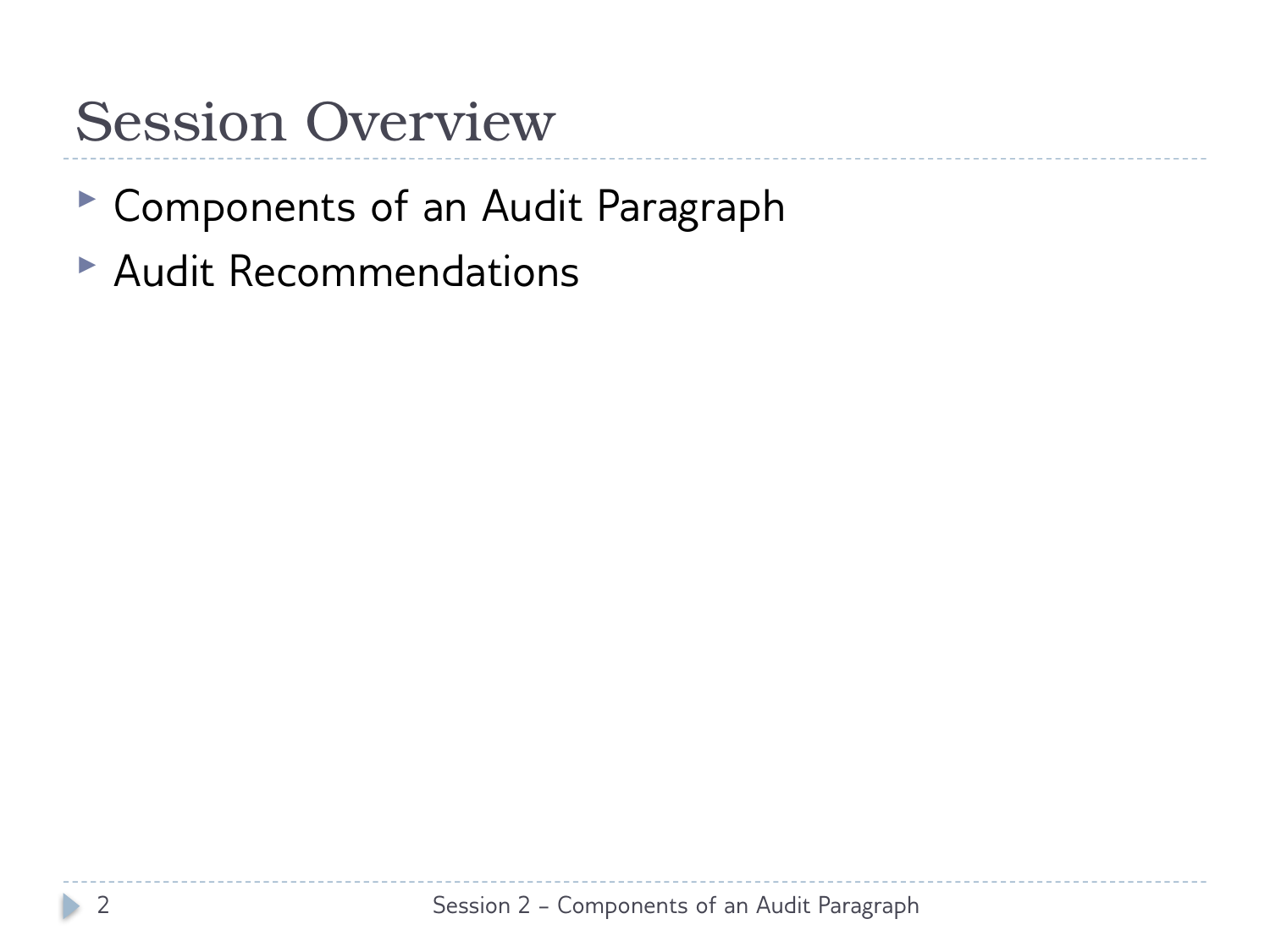

# Session Overview
Components of an Audit Paragraph
Audit Recommendations
2
Session 2 – Components of an Audit Paragraph